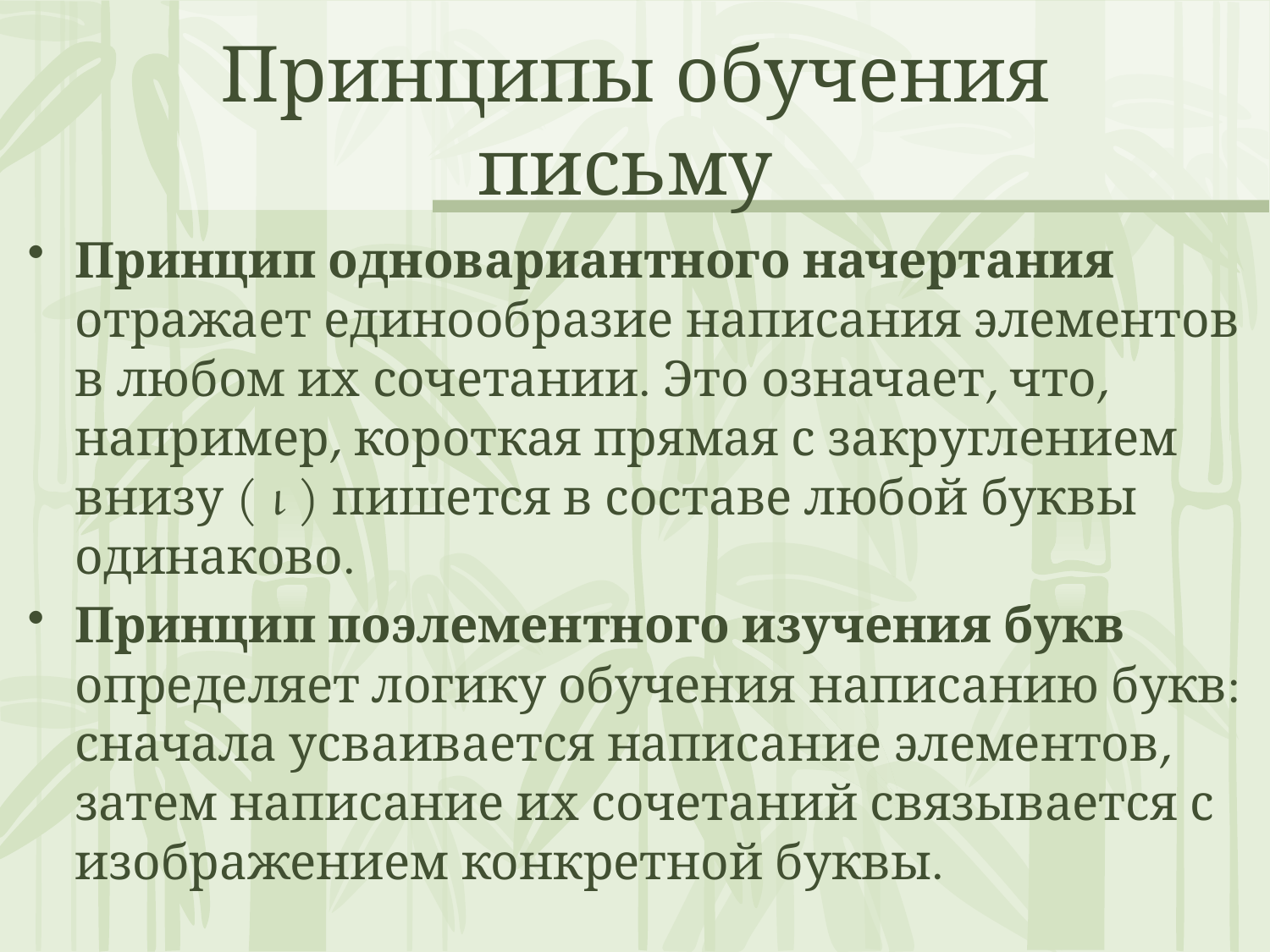

# Принципы обучения письму
Принцип одновариантного начертания отражает единообразие написания элементов в любом их сочетании. Это означает, что, например, короткая прямая с закруглением внизу ( ι ) пишется в составе любой буквы одинаково.
Принцип поэлементного изучения букв определяет логику обучения написанию букв: сначала усваивается написание элементов, затем написание их сочетаний связывается с изображением конкретной буквы.